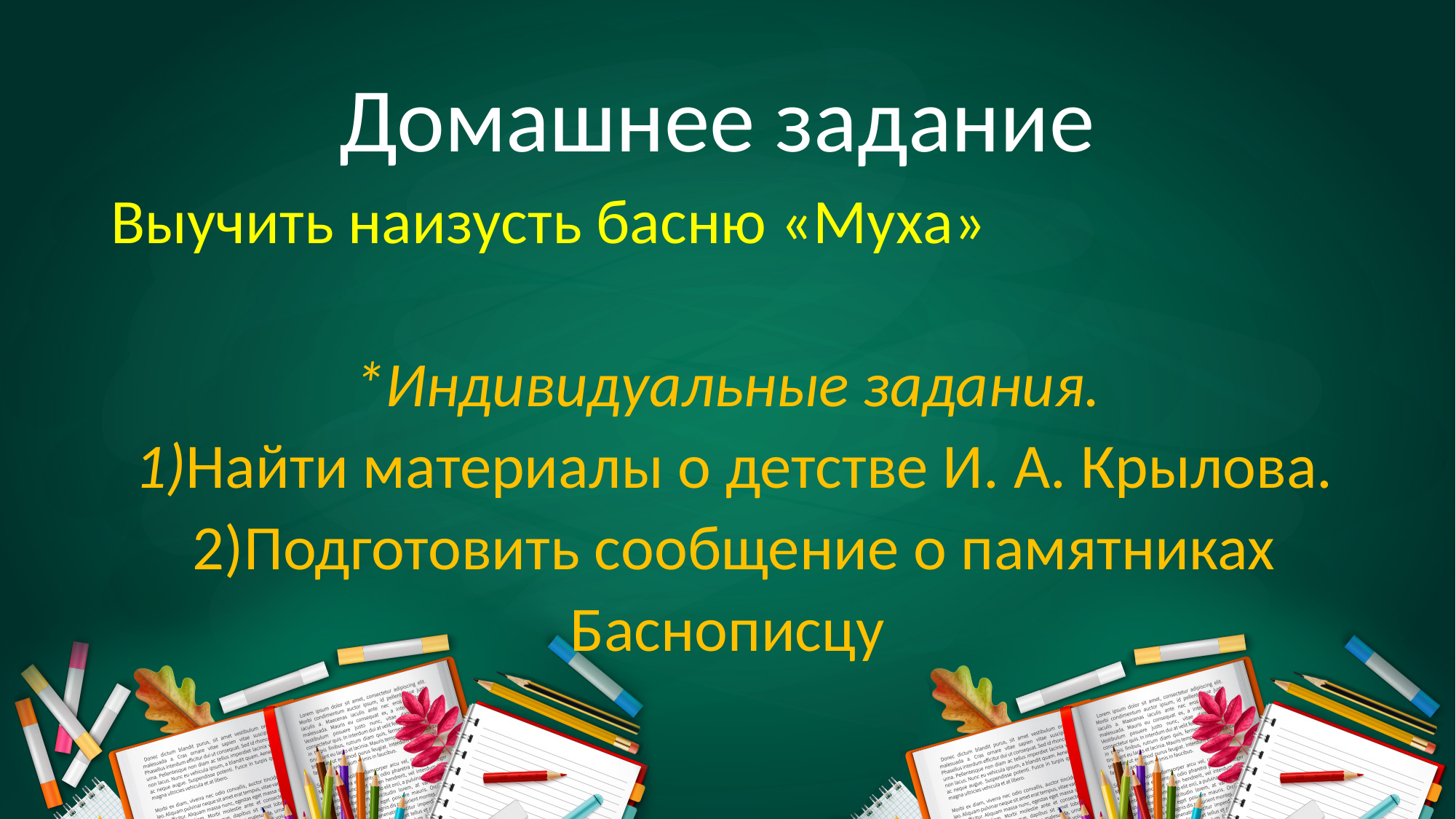

# Домашнее задание
Выучить наизусть басню «Муха»

*Индивидуальные задания.
 1)Найти материалы о детстве И. А. Крылова.
 2)Подготовить сообщение о памятниках
Баснописцу